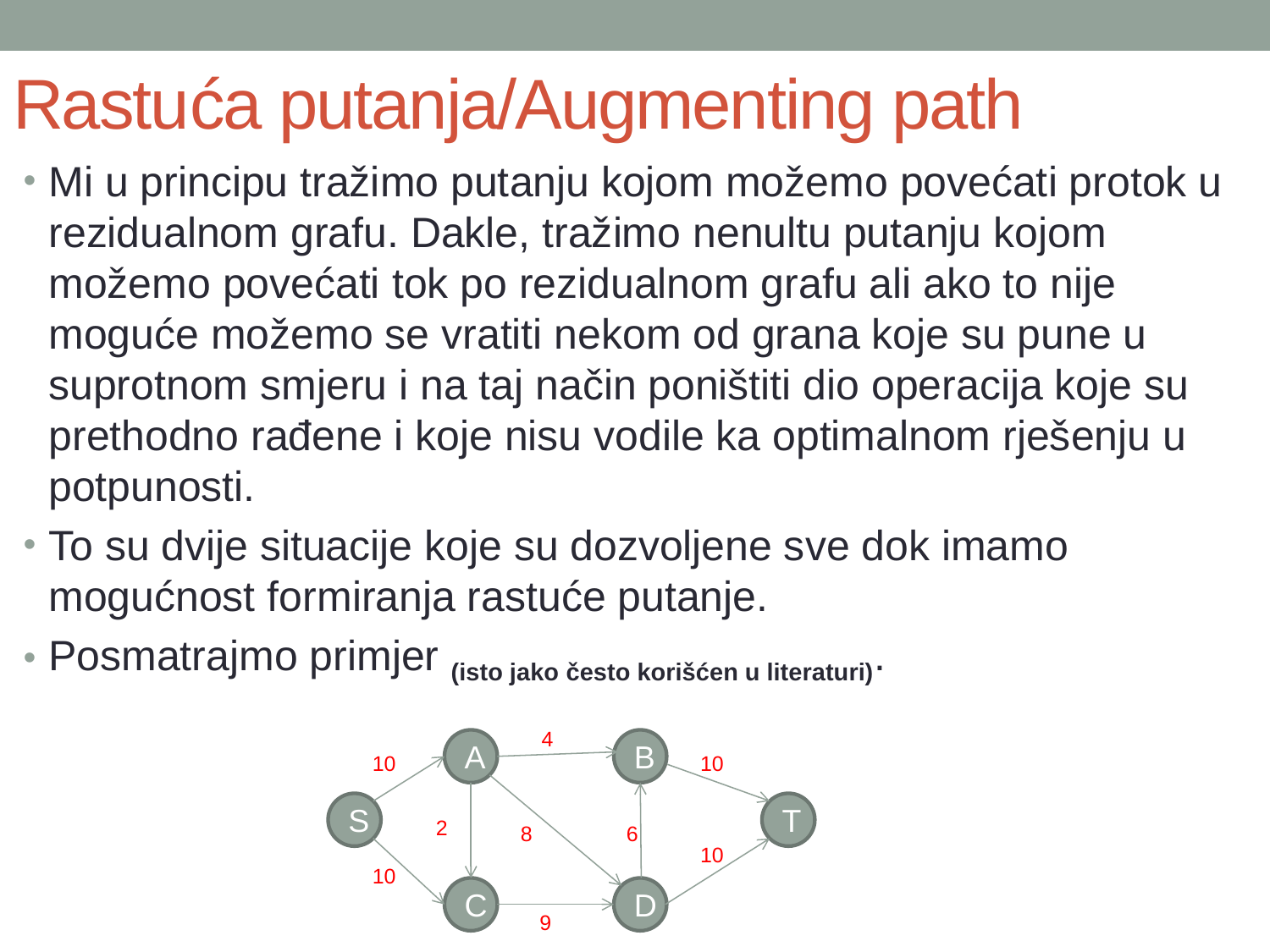

# Rastuća putanja/Augmenting path
Mi u principu tražimo putanju kojom možemo povećati protok u rezidualnom grafu. Dakle, tražimo nenultu putanju kojom možemo povećati tok po rezidualnom grafu ali ako to nije moguće možemo se vratiti nekom od grana koje su pune u suprotnom smjeru i na taj način poništiti dio operacija koje su prethodno rađene i koje nisu vodile ka optimalnom rješenju u potpunosti.
To su dvije situacije koje su dozvoljene sve dok imamo mogućnost formiranja rastuće putanje.
Posmatrajmo primjer (isto jako često korišćen u literaturi).
4
A
B
10
10
S
T
2
8
6
10
10
C
D
9